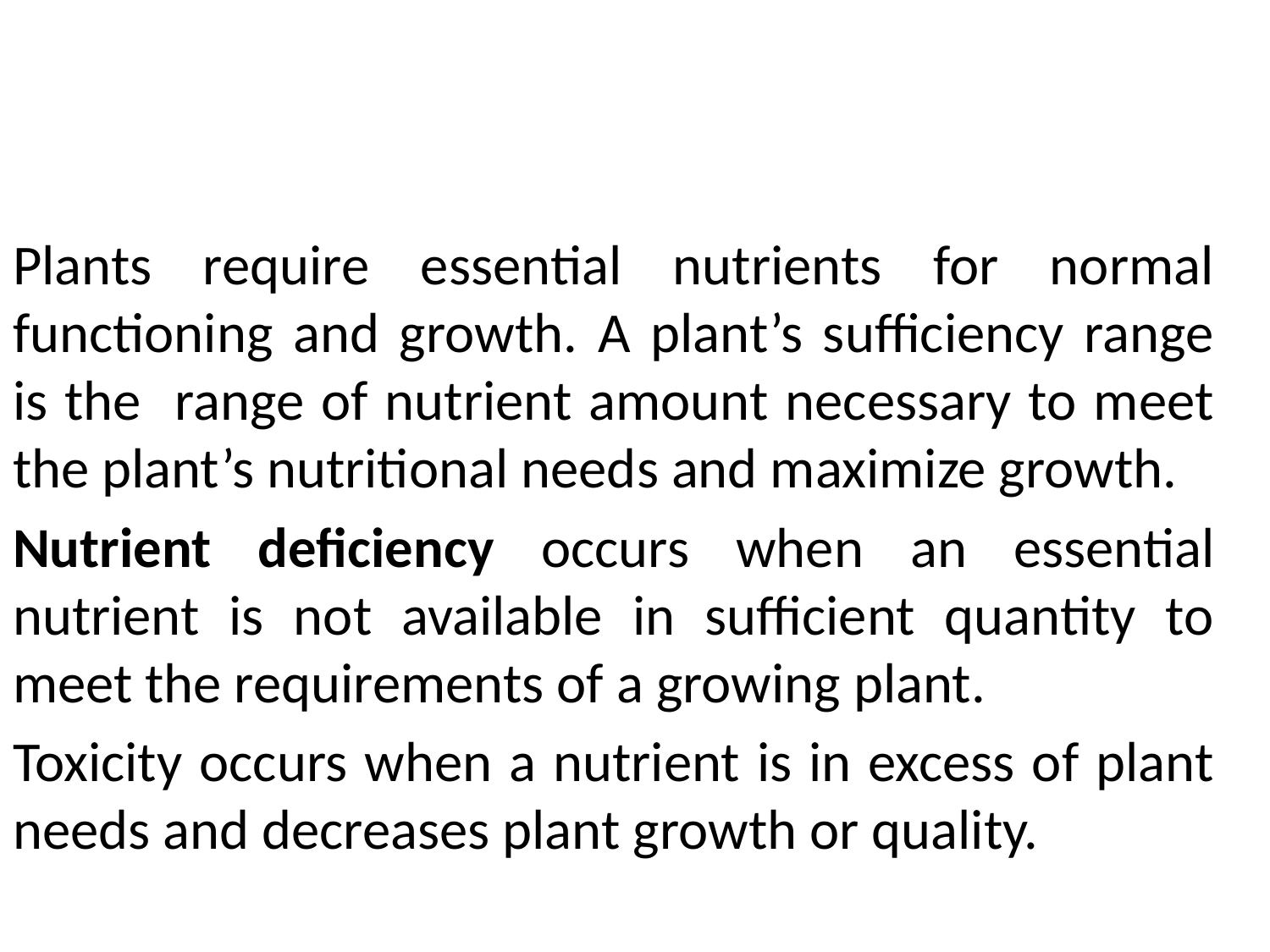

#
Plants require essential nutrients for normal functioning and growth. A plant’s sufficiency range is the  range of nutrient amount necessary to meet the plant’s nutritional needs and maximize growth.
Nutrient deficiency occurs when an essential nutrient is not available in sufficient quantity to meet the requirements of a growing plant.
Toxicity occurs when a nutrient is in excess of plant needs and decreases plant growth or quality.